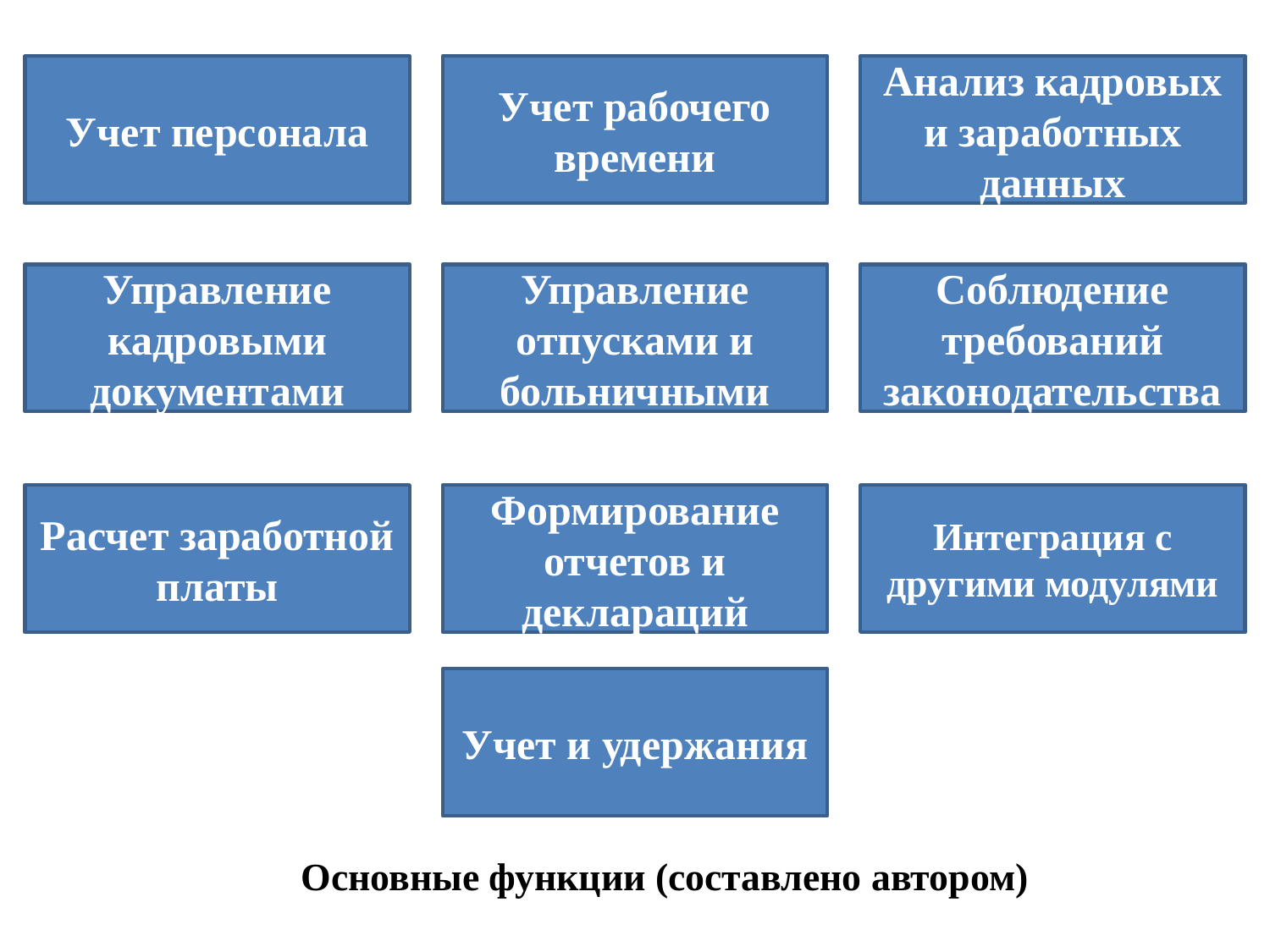

Учет персонала
Учет рабочего времени
Анализ кадровых и заработных данных
Управление кадровыми документами
Управление отпусками и больничными
Соблюдение требований законодательства
Расчет заработной платы
Формирование отчетов и деклараций
Интеграция с другими модулями
Учет и удержания
Основные функции (составлено автором)